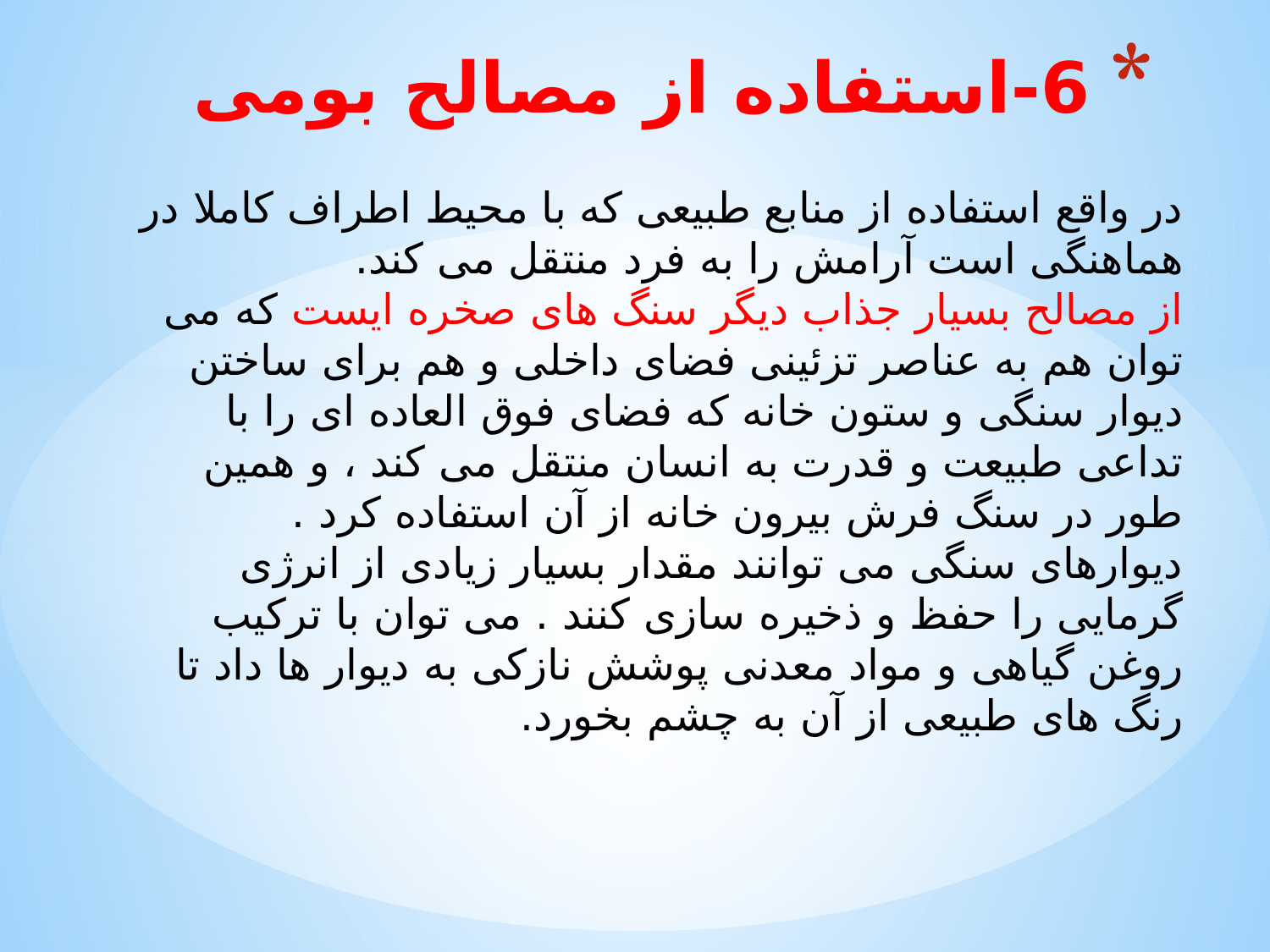

# 6-استفاده از مصالح بومی
در واقع استفاده از منابع طبیعی که با محیط اطراف کاملا در هماهنگی است آرامش را به فرد منتقل می کند.
از مصالح بسیار جذاب دیگر سنگ های صخره ایست که می توان هم به عناصر تزئینی فضای داخلی و هم برای ساختن دیوار سنگی و ستون خانه که فضای فوق العاده ای را با تداعی طبیعت و قدرت به انسان منتقل می کند ، و همین طور در سنگ فرش بیرون خانه از آن استفاده کرد . دیوارهای سنگی می توانند مقدار بسیار زیادی از انرژی گرمایی را حفظ و ذخیره سازی کنند . می توان با ترکیب روغن گیاهی و مواد معدنی پوشش نازکی به دیوار ها داد تا رنگ های طبیعی از آن به چشم بخورد.